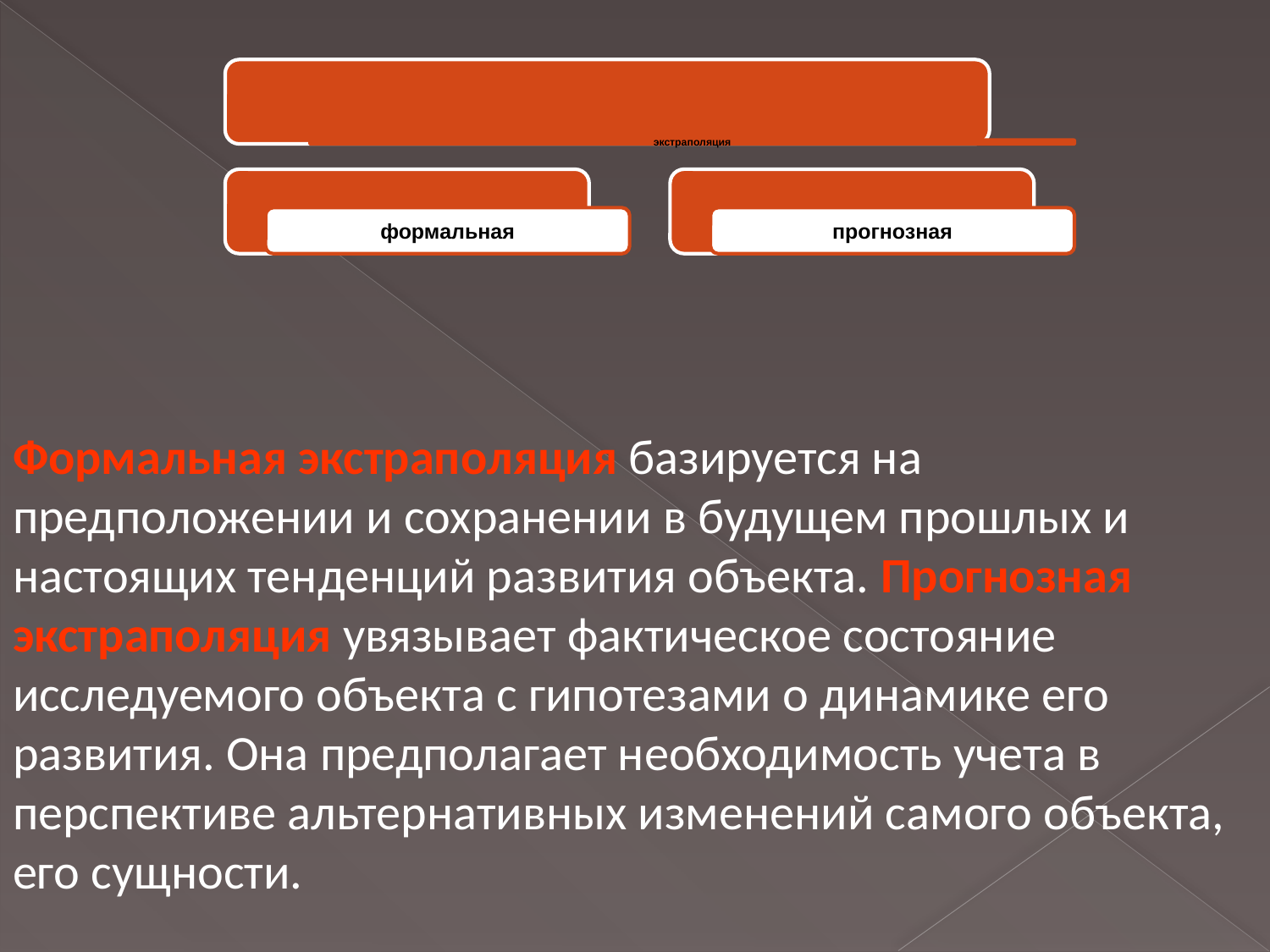

экстраполяция
формальная
прогнозная
Формальная экстраполяция базируется на предположении и сохранении в будущем прошлых и настоящих тенденций развития объекта. Прогнозная экстраполяция увязывает фактическое состояние исследуемого объекта с гипотезами о динамике его развития. Она предполагает необходимость учета в перспективе альтернативных изменений самого объекта, его сущности.